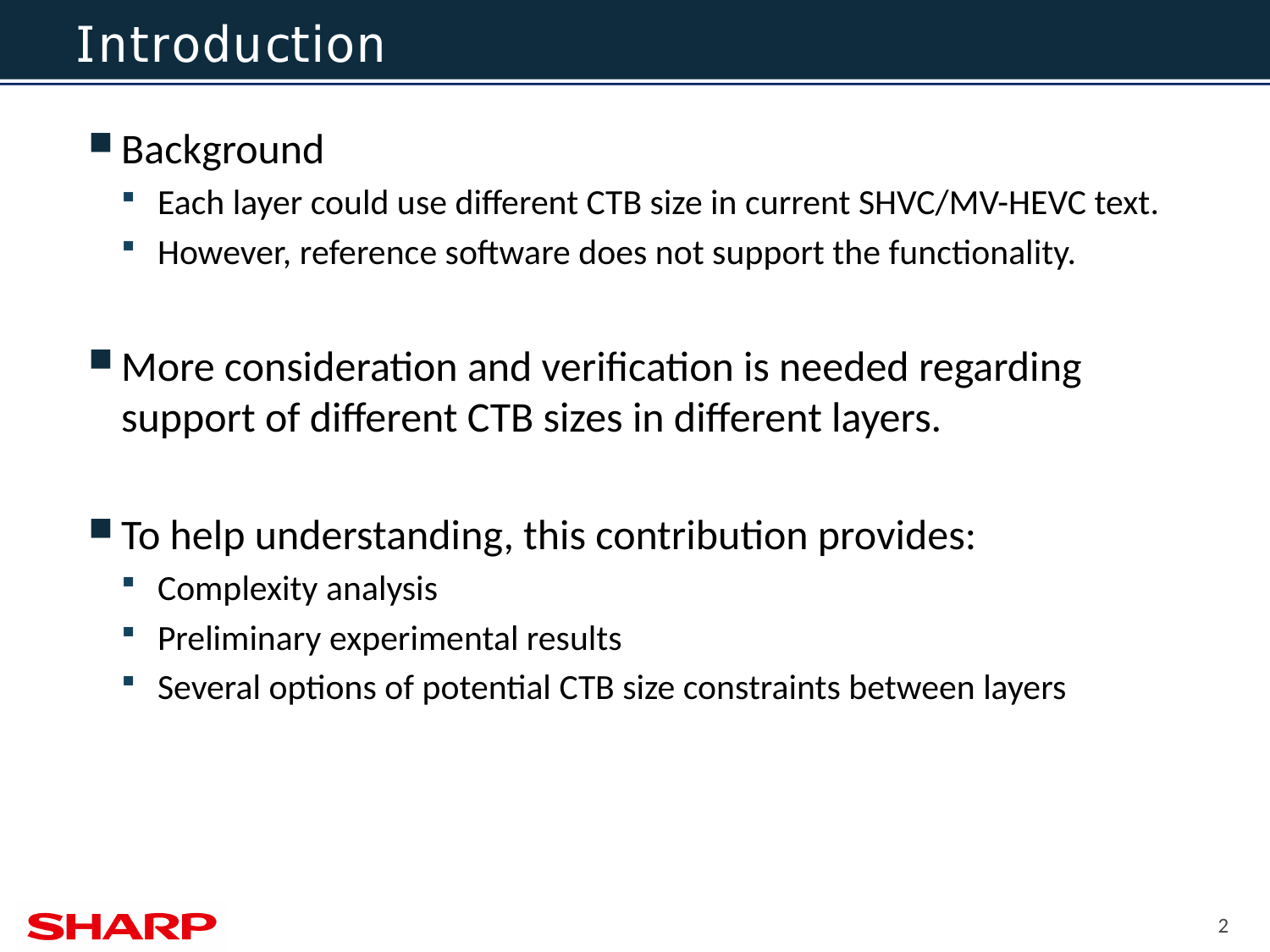

# Introduction
Background
Each layer could use different CTB size in current SHVC/MV-HEVC text.
However, reference software does not support the functionality.

More consideration and verification is needed regarding support of different CTB sizes in different layers.

To help understanding, this contribution provides:
Complexity analysis
Preliminary experimental results
Several options of potential CTB size constraints between layers
2